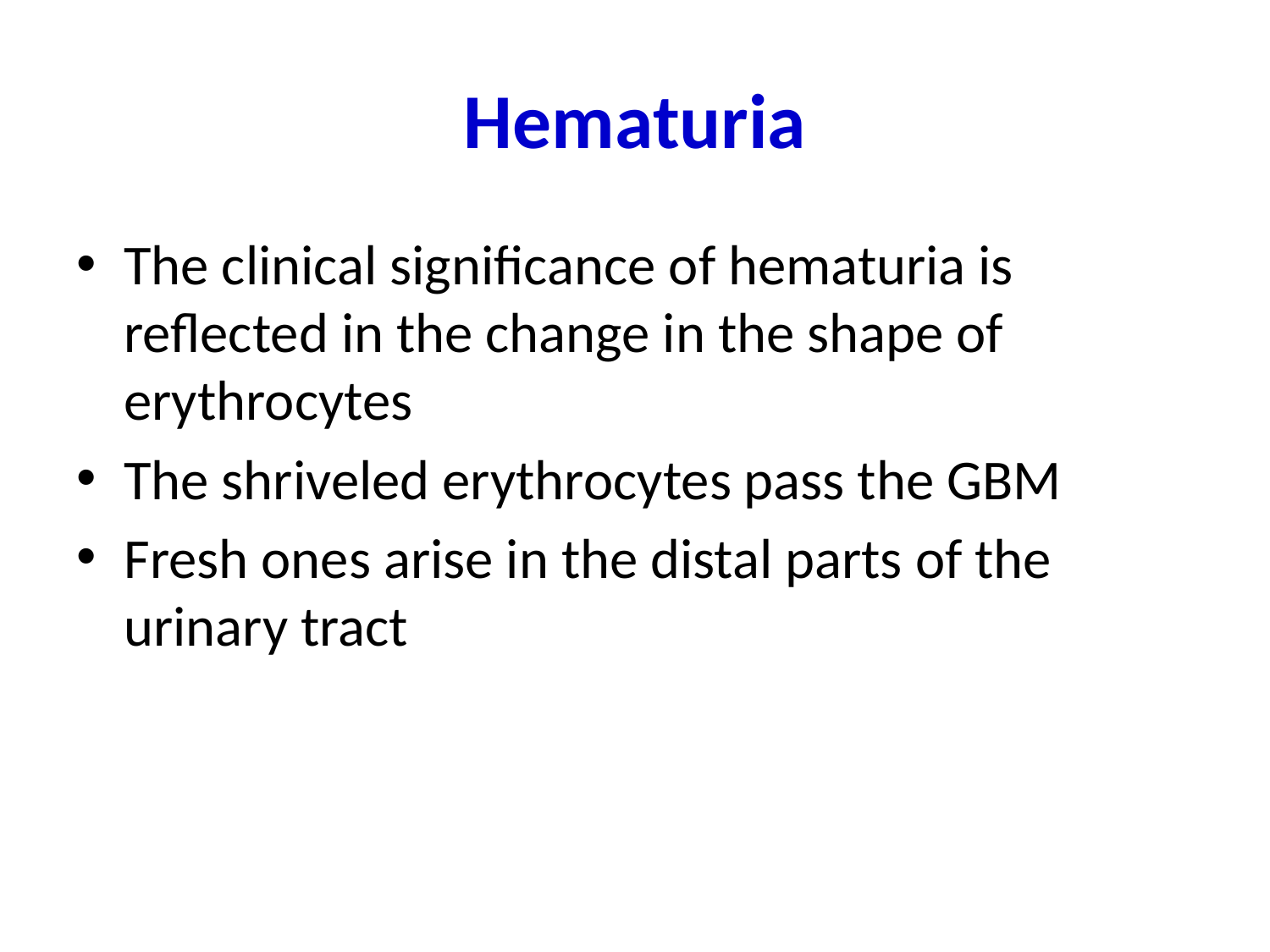

# Hematuria
The clinical significance of hematuria is reflected in the change in the shape of erythrocytes
The shriveled erythrocytes pass the GBM
Fresh ones arise in the distal parts of the urinary tract